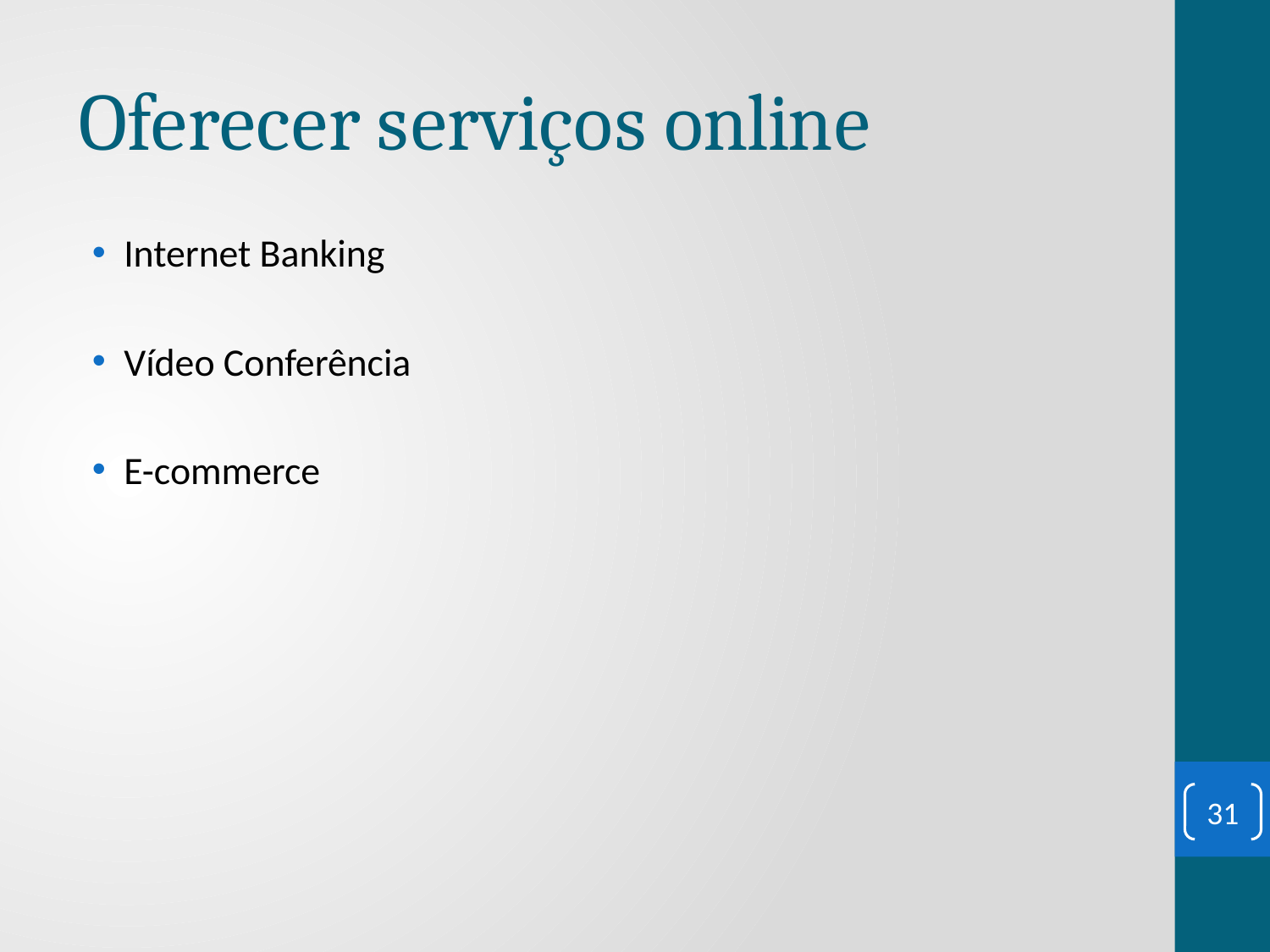

# Oferecer serviços online
Internet Banking

Vídeo Conferência

E-commerce
31